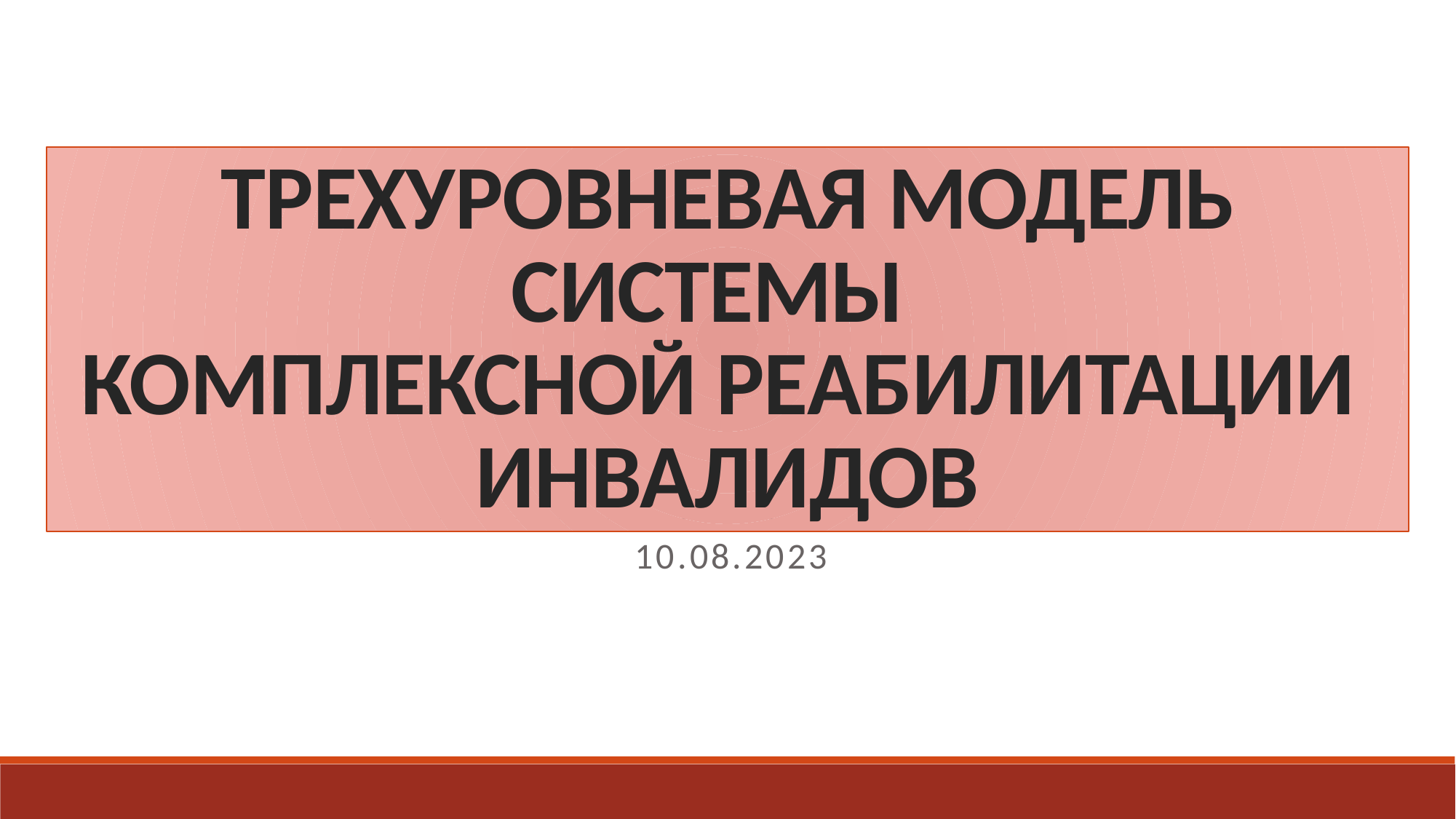

# ТРЕХУРОВНЕВАЯ МОДЕЛЬ СИСТЕМЫ КОМПЛЕКСНОЙ РЕАБИЛИТАЦИИ ИНВАЛИДОВ
10.08.2023